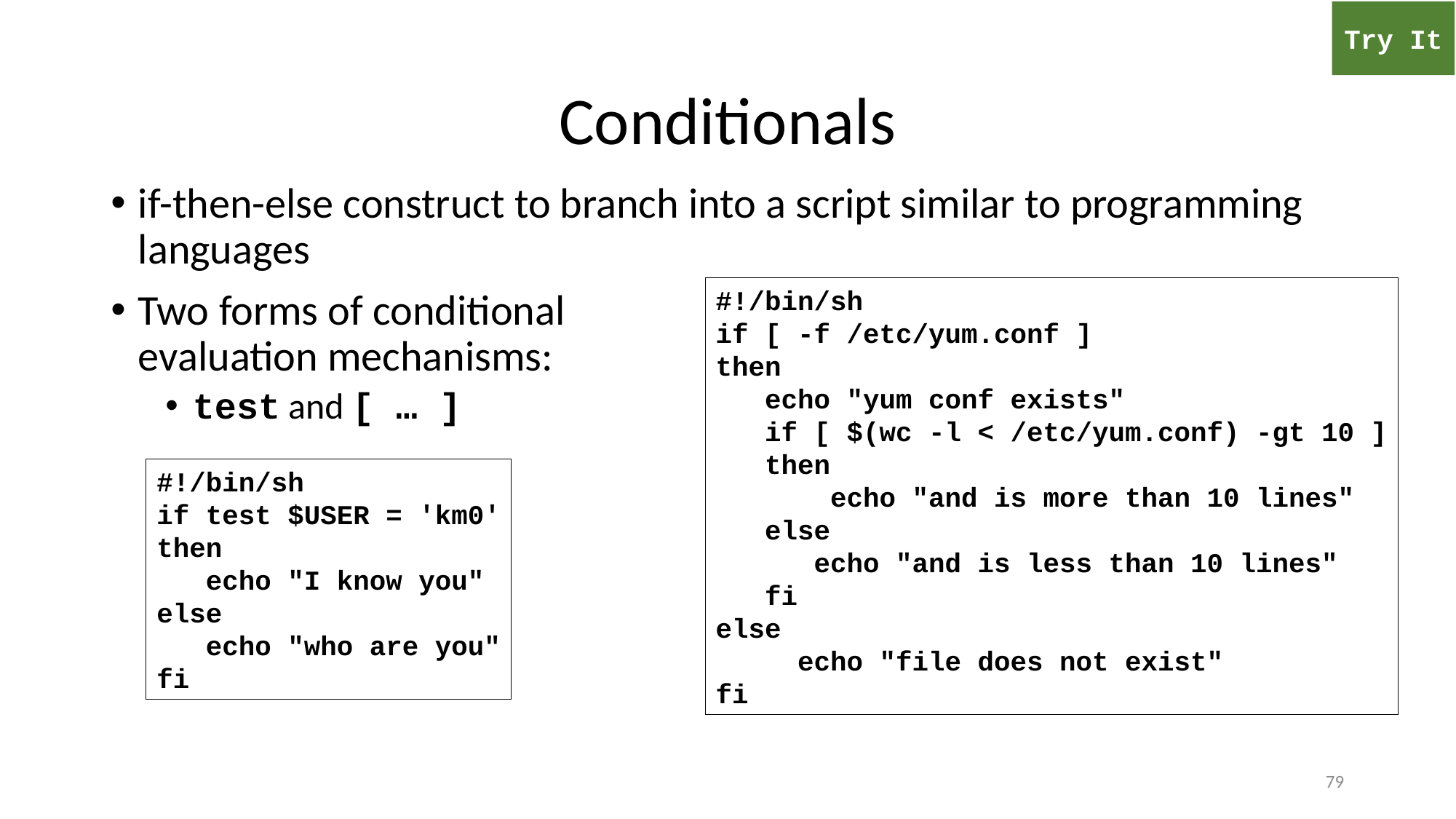

Try It
# Conditionals
if-then-else construct to branch into a script similar to programming languages
Two forms of conditional
evaluation mechanisms:
test and [ … ]
#!/bin/sh
if [ -f /etc/yum.conf ]
then
   echo "yum conf exists"
   if [ $(wc -l < /etc/yum.conf) -gt 10 ]
   then
       echo "and is more than 10 lines"
   else
      echo "and is less than 10 lines"
   fi
else
     echo "file does not exist"
fi
#!/bin/sh
if test $USER = 'km0'
then
   echo "I know you"
else
   echo "who are you"
fi
79